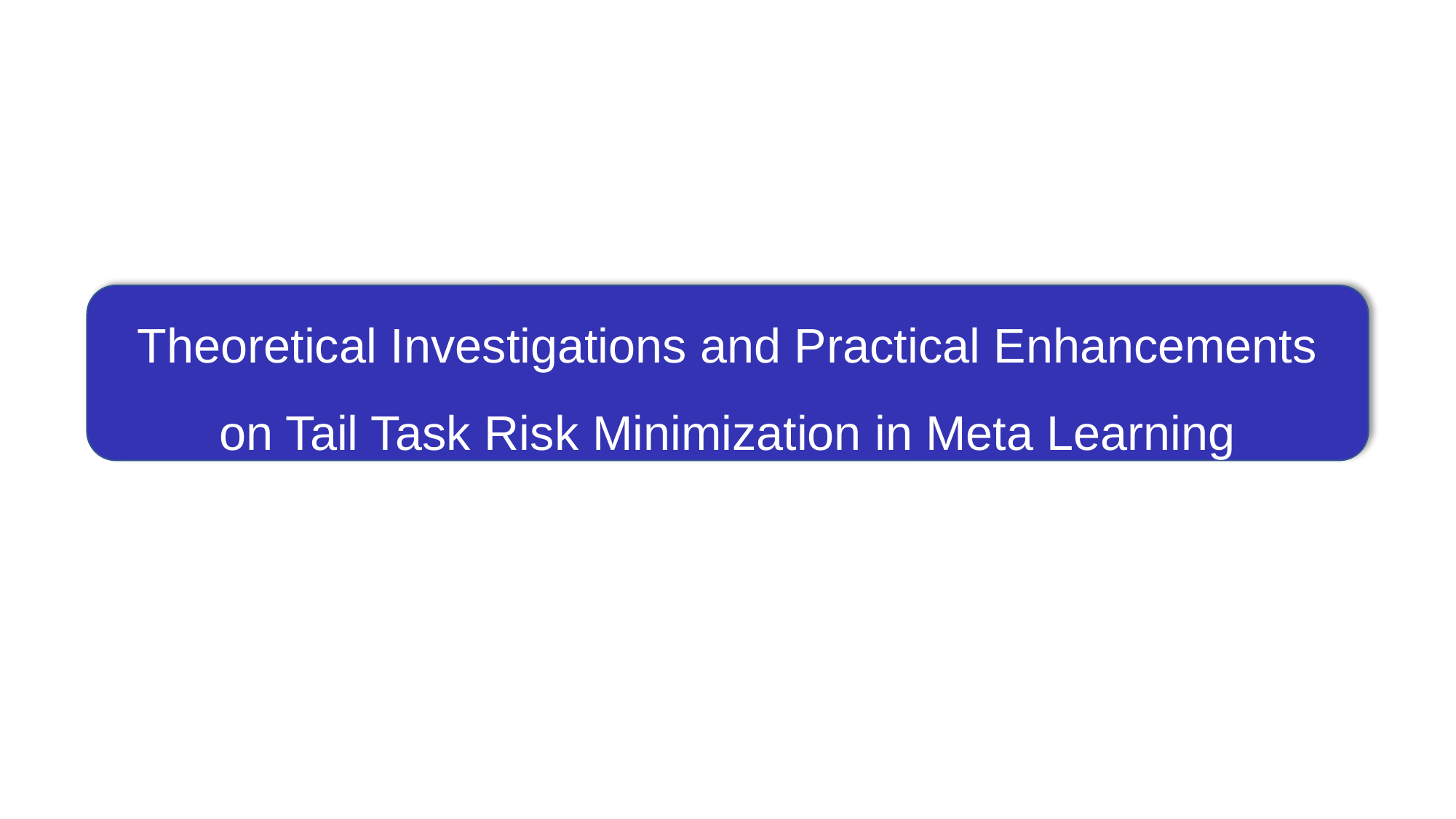

Theoretical Investigations and Practical Enhancements on Tail Task Risk Minimization in Meta Learning